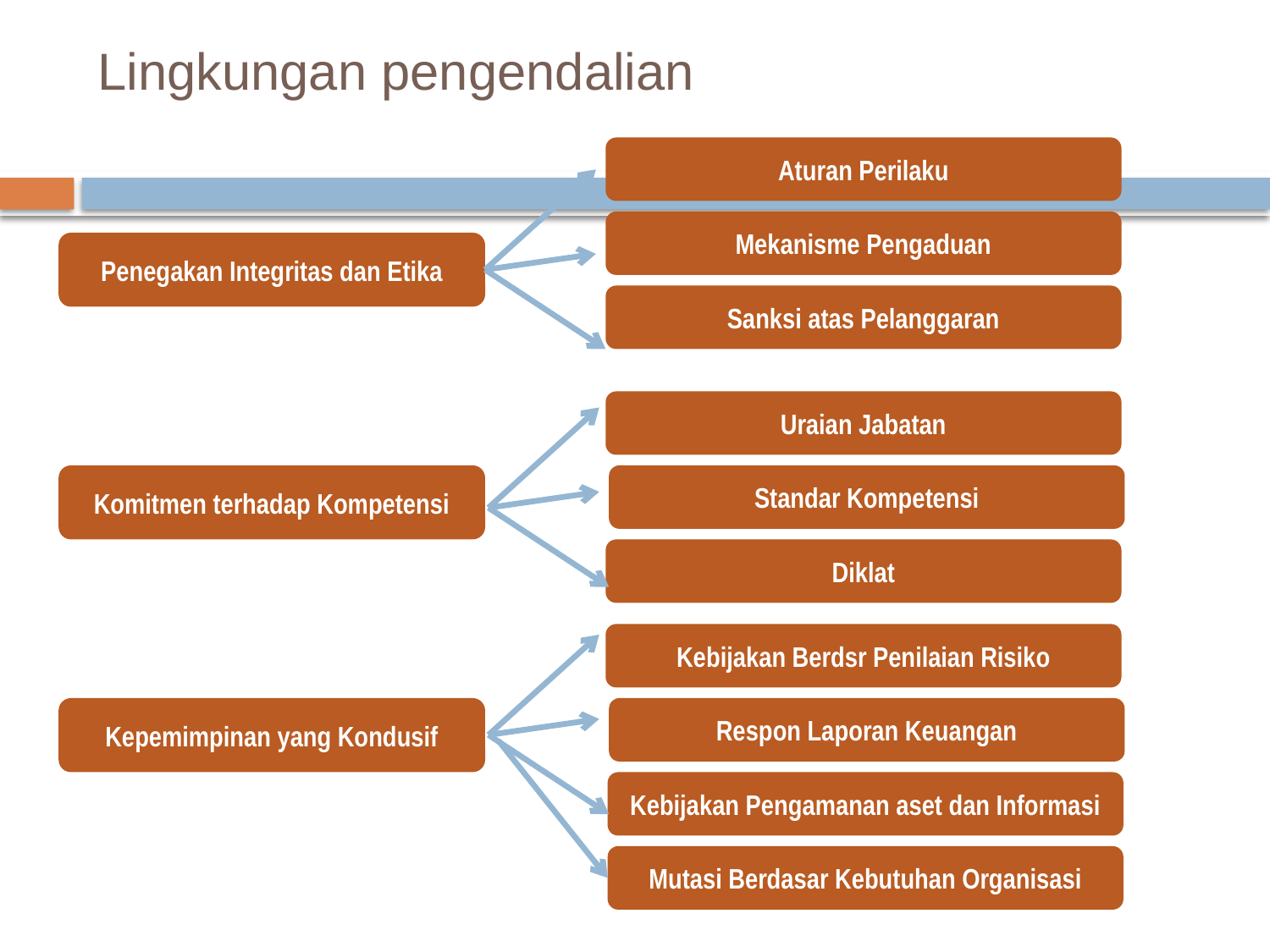

# Lingkungan pengendalian
Aturan Perilaku
Mekanisme Pengaduan
Penegakan Integritas dan Etika
Sanksi atas Pelanggaran
Uraian Jabatan
Komitmen terhadap Kompetensi
Standar Kompetensi
Diklat
Kebijakan Berdsr Penilaian Risiko
Kepemimpinan yang Kondusif
Respon Laporan Keuangan
Kebijakan Pengamanan aset dan Informasi
Mutasi Berdasar Kebutuhan Organisasi